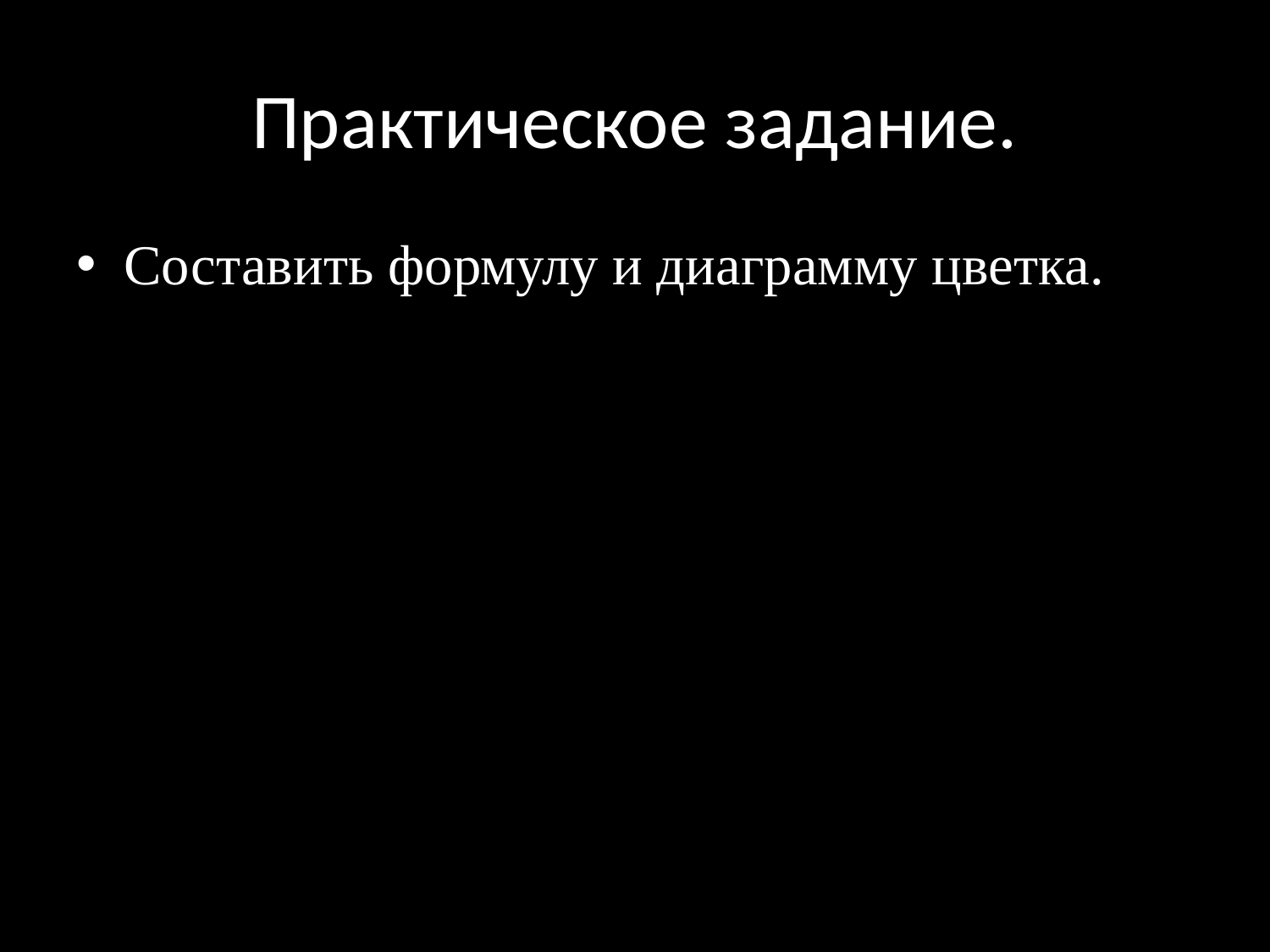

# Практическое задание.
Составить формулу и диаграмму цветка.